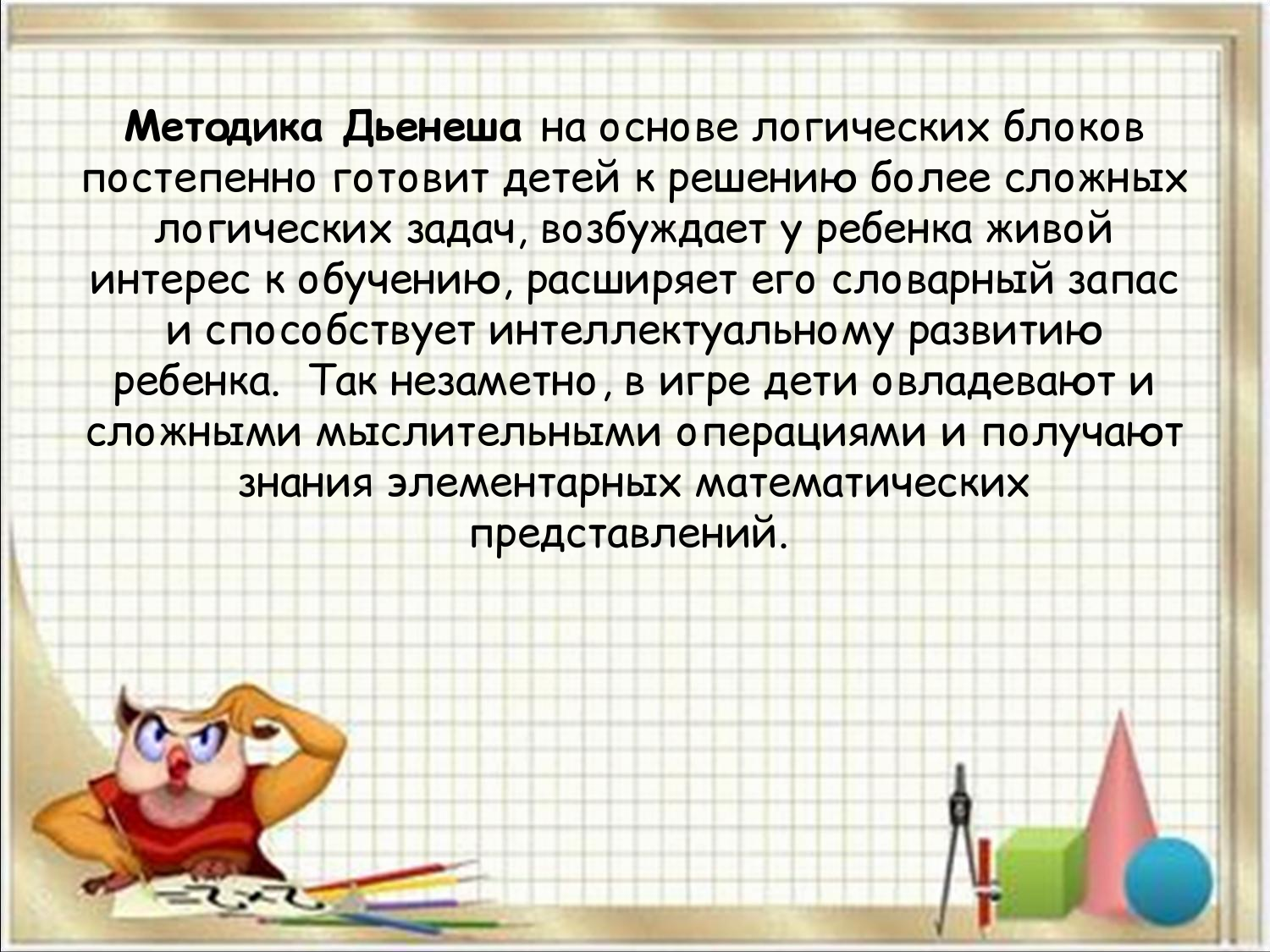

# Методика Дьенеша на основе логических блоков постепенно готовит детей к решению более сложных логических задач, возбуждает у ребенка живой интерес к обучению, расширяет его словарный запас и способствует интеллектуальному развитию ребенка.  Так незаметно, в игре дети овладевают и сложными мыслительными операциями и получают знания элементарных математических представлений.